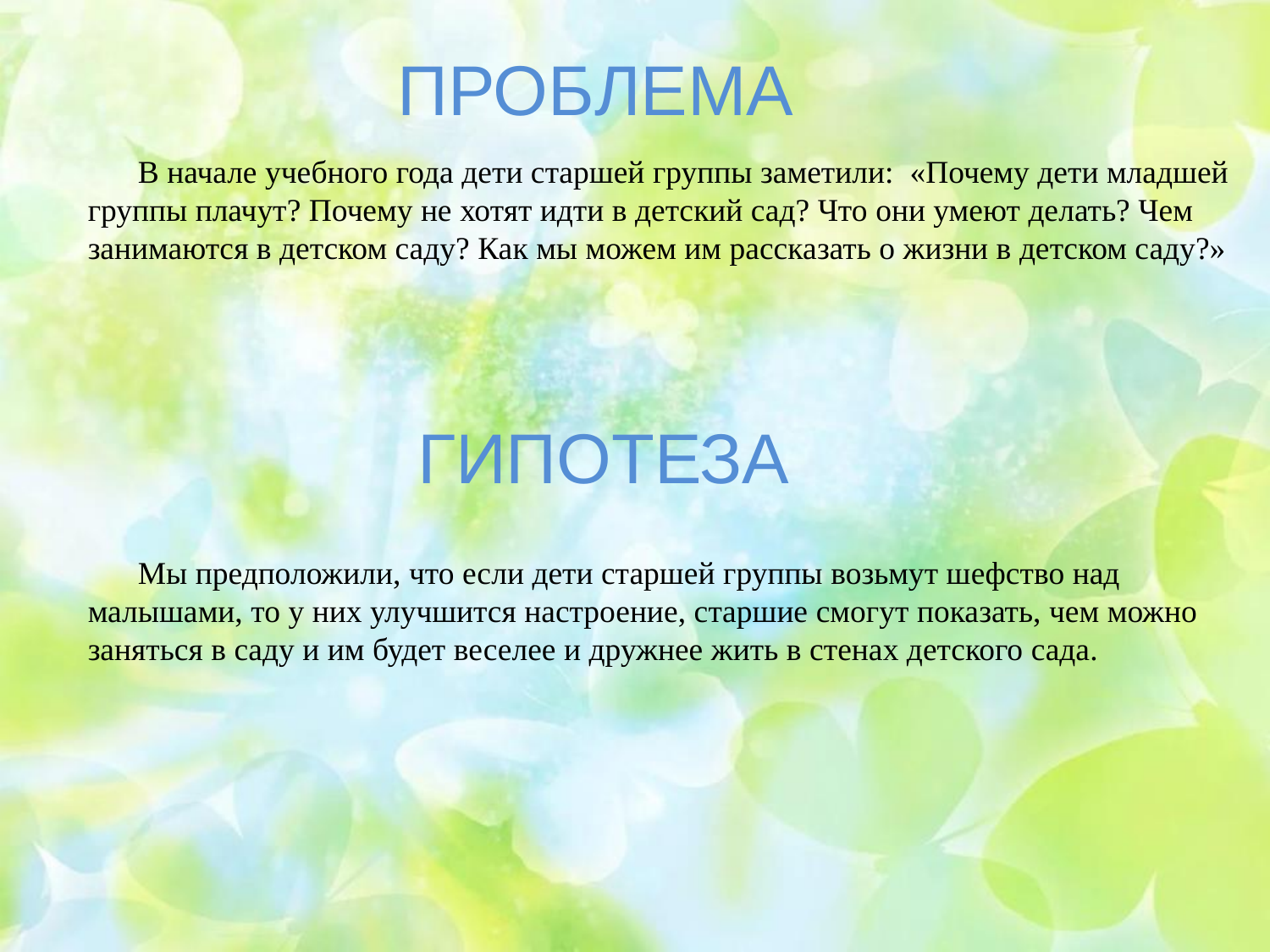

ПРОБЛЕМА
В начале учебного года дети старшей группы заметили:  «Почему дети младшей группы плачут? Почему не хотят идти в детский сад? Что они умеют делать? Чем занимаются в детском саду? Как мы можем им рассказать о жизни в детском саду?»
ГИПОТЕЗА
Мы предположили, что если дети старшей группы возьмут шефство над малышами, то у них улучшится настроение, старшие смогут показать, чем можно заняться в саду и им будет веселее и дружнее жить в стенах детского сада.